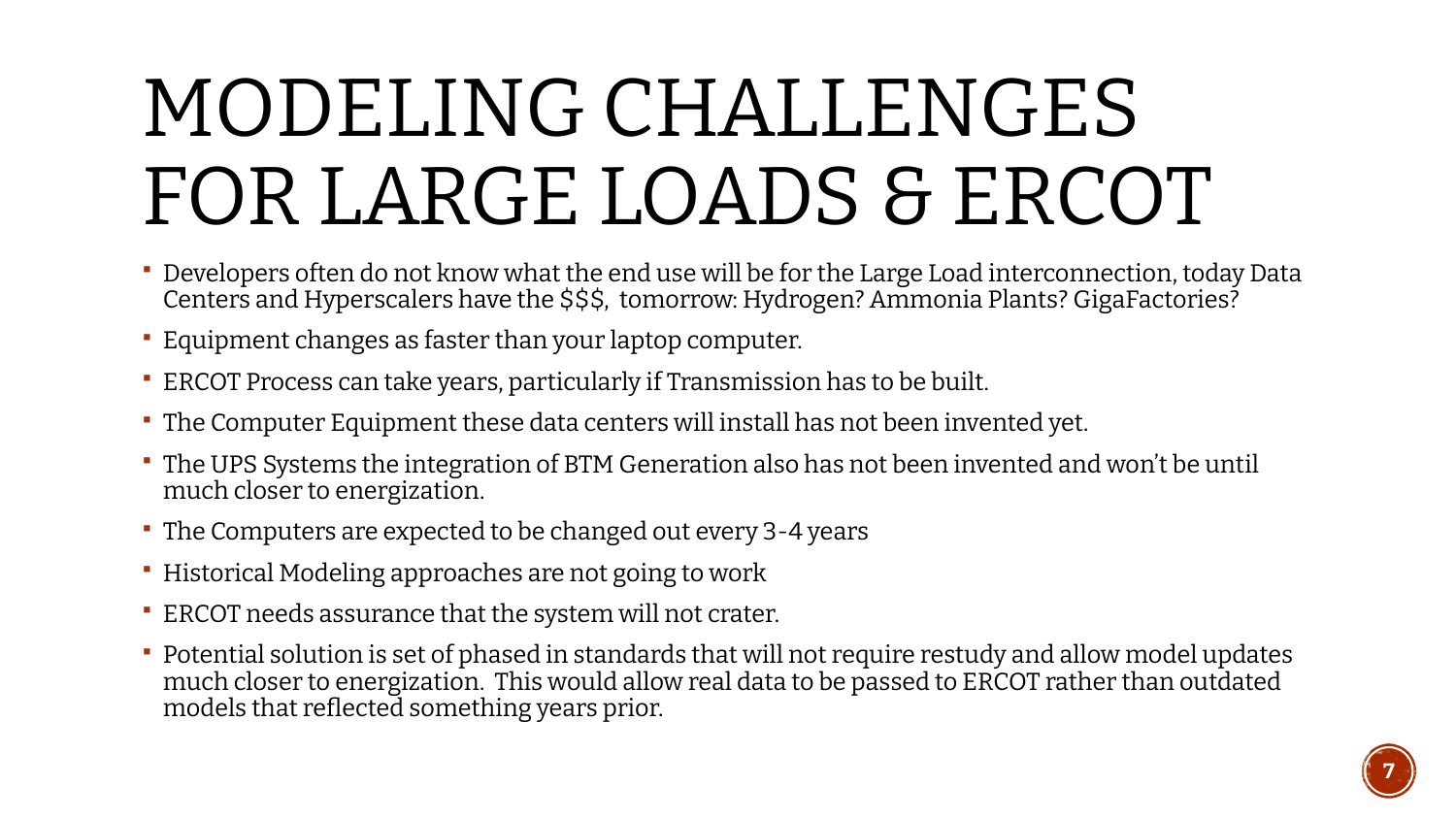

# Modeling Challenges for Large Loads & ERCOT
Developers often do not know what the end use will be for the Large Load interconnection, today Data Centers and Hyperscalers have the $$$,  tomorrow: Hydrogen? Ammonia Plants? GigaFactories?
Equipment changes as faster than your laptop computer.
ERCOT Process can take years, particularly if Transmission has to be built.
The Computer Equipment these data centers will install has not been invented yet.
The UPS Systems the integration of BTM Generation also has not been invented and won’t be until much closer to energization.
The Computers are expected to be changed out every 3-4 years
Historical Modeling approaches are not going to work
ERCOT needs assurance that the system will not crater.
Potential solution is set of phased in standards that will not require restudy and allow model updates much closer to energization.  This would allow real data to be passed to ERCOT rather than outdated models that reflected something years prior.

7